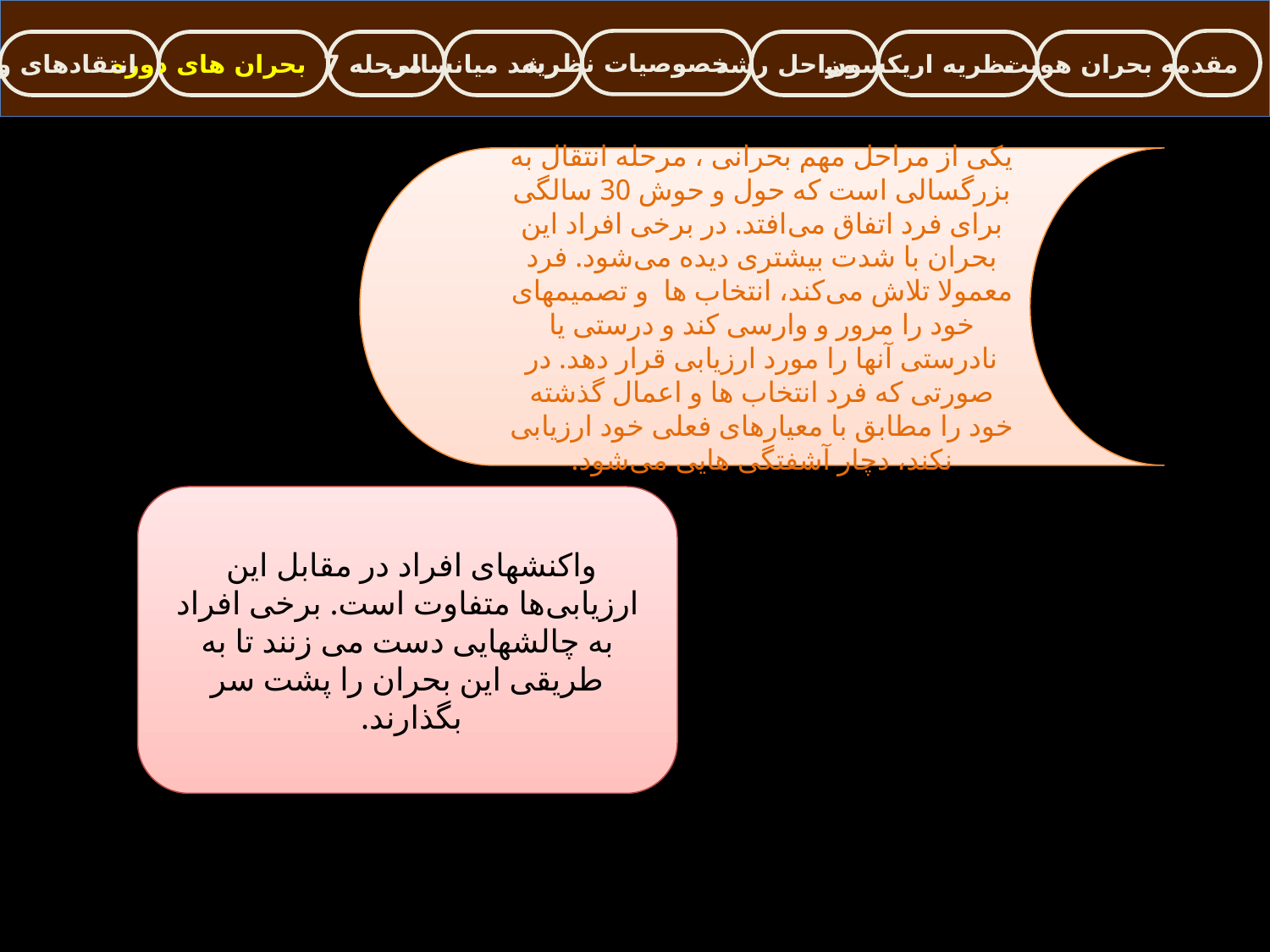

خصوصیات نظریه
مقدمه
انتقادهای وارده
بحران های دوره
مرحله 7
رشد میانسالی
مراحل رشد
نظریه اریکسون
بحران هویت
# و
یکی از مراحل مهم بحرانی ، مرحله انتقال به بزرگسالی است که حول و حوش 30 سالگی برای فرد اتفاق می‌افتد. در برخی افراد این بحران با شدت بیشتری دیده می‌شود. فرد معمولا تلاش می‌کند، انتخاب ها  و تصمیمهای خود را مرور و وارسی کند و درستی یا نادرستی آنها را مورد ارزیابی قرار دهد. در صورتی که فرد انتخاب ها و اعمال گذشته خود را مطابق با معیارهای فعلی خود ارزیابی نکند، دچار آشفتگی‌ هایی می‌شود.
واکنشهای افراد در مقابل این  ارزیابی‌ها متفاوت است. برخی افراد به چالشهایی دست می‌ زنند تا به طریقی این بحران را پشت سر بگذارند.